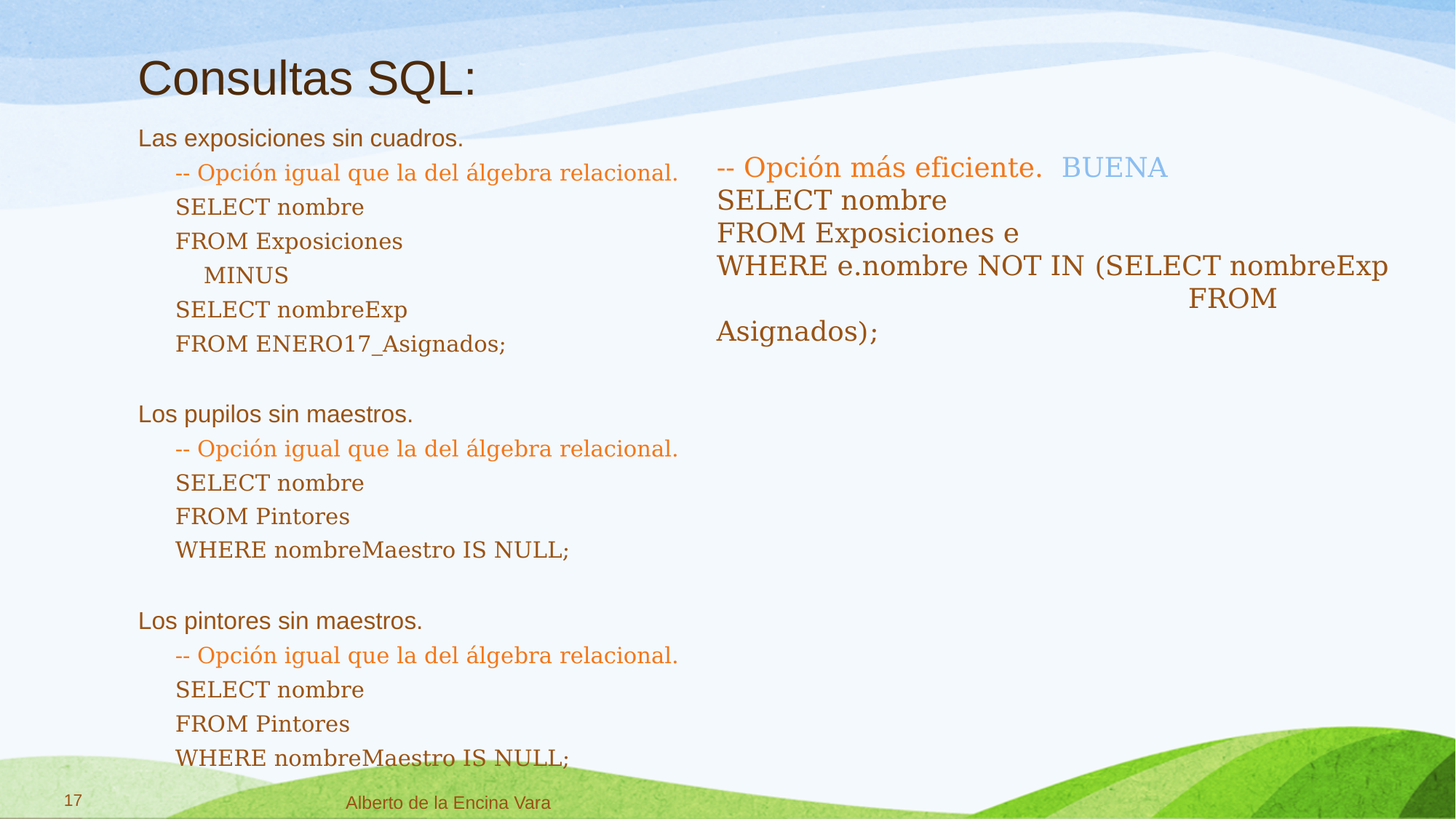

Consultas SQL:
Las exposiciones sin cuadros.
-- Opción igual que la del álgebra relacional.
SELECT nombre
FROM Exposiciones
    MINUS
SELECT nombreExp
FROM ENERO17_Asignados;

Los pupilos sin maestros.
-- Opción igual que la del álgebra relacional.
SELECT nombre
FROM Pintores
WHERE nombreMaestro IS NULL;

Los pintores sin maestros.
-- Opción igual que la del álgebra relacional.
SELECT nombre
FROM Pintores
WHERE nombreMaestro IS NULL;

-- Opción más eficiente.  BUENA
SELECT nombre
FROM Exposiciones e
WHERE e.nombre NOT IN (SELECT nombreExp
                                                      FROM Asignados);

17
Alberto de la Encina Vara